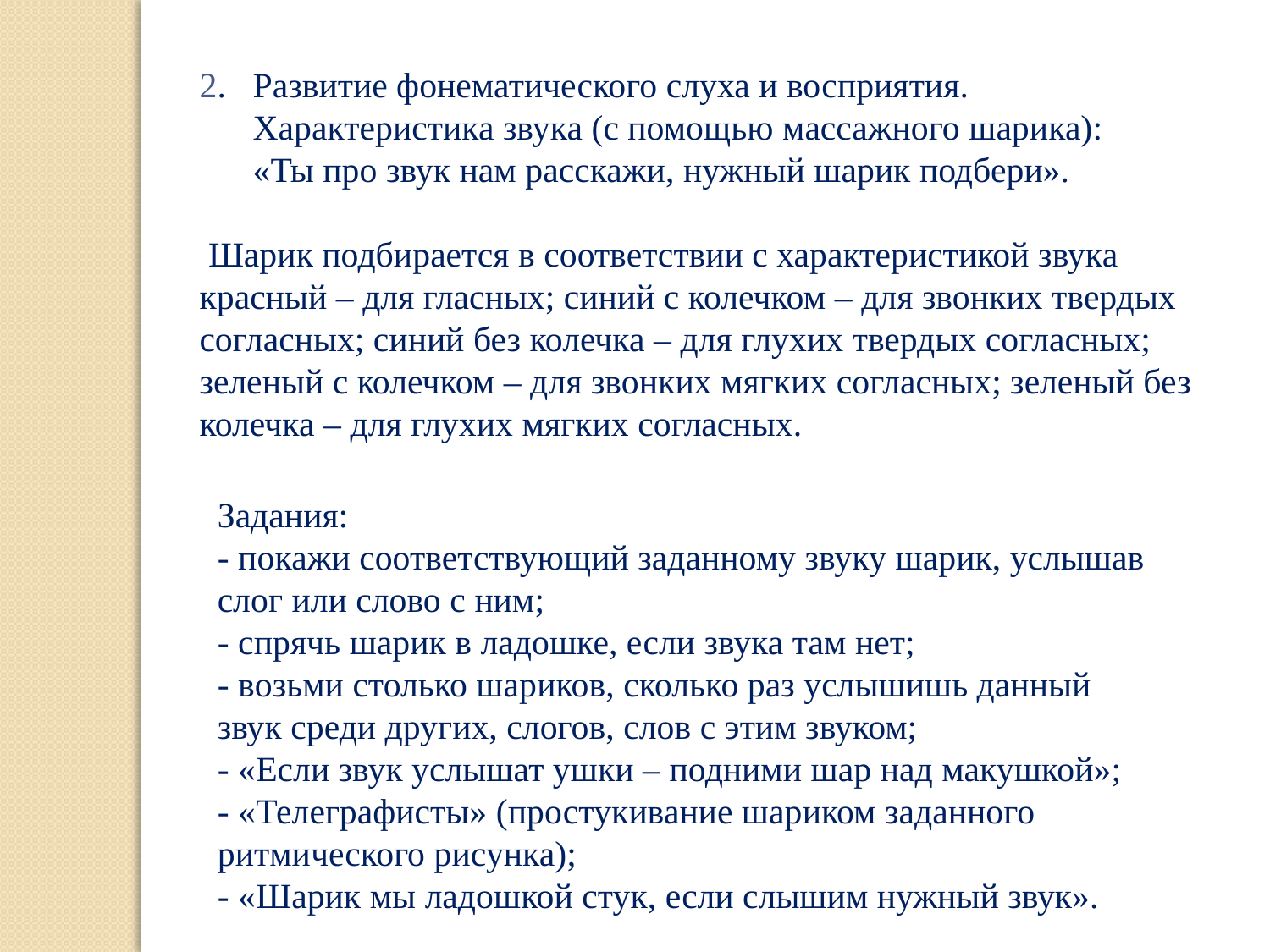

2.   Развитие фонематического слуха и восприятия.
      Характеристика звука (с помощью массажного шарика):
      «Ты про звук нам расскажи, нужный шарик подбери».

 Шарик подбирается в соответствии с характеристикой звука красный – для гласных; синий с колечком – для звонких твердых согласных; синий без колечка – для глухих твердых согласных;
зеленый с колечком – для звонких мягких согласных; зеленый без колечка – для глухих мягких согласных.
Задания:
- покажи соответствующий заданному звуку шарик, услышав слог или слово с ним;
- спрячь шарик в ладошке, если звука там нет;
- возьми столько шариков, сколько раз услышишь данный звук среди других, слогов, слов с этим звуком;
- «Если звук услышат ушки – подними шар над макушкой»;
- «Телеграфисты» (простукивание шариком заданного ритмического рисунка);
- «Шарик мы ладошкой стук, если слышим нужный звук».